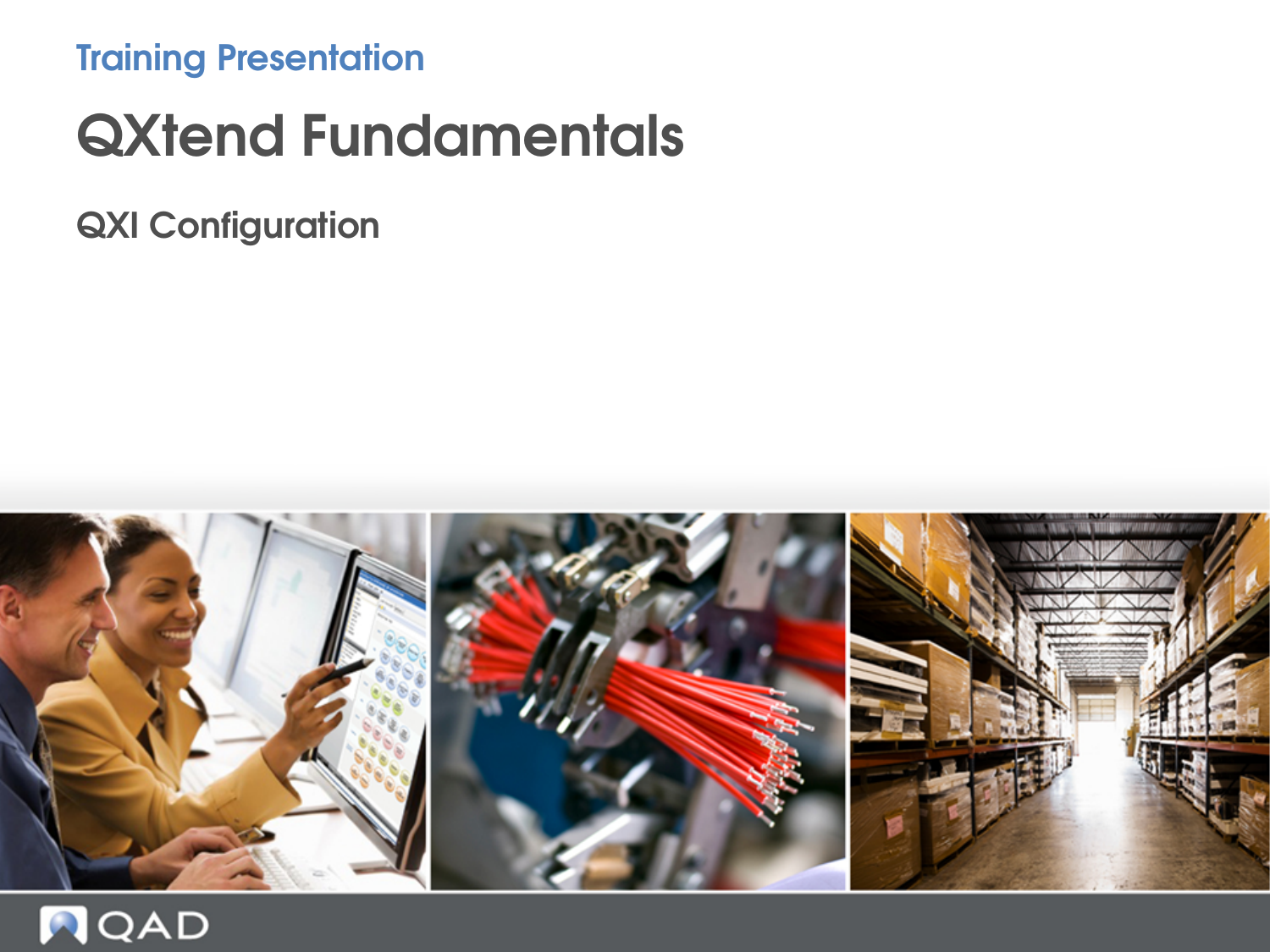

Training Presentation
# QXtend Fundamentals
QXI Configuration